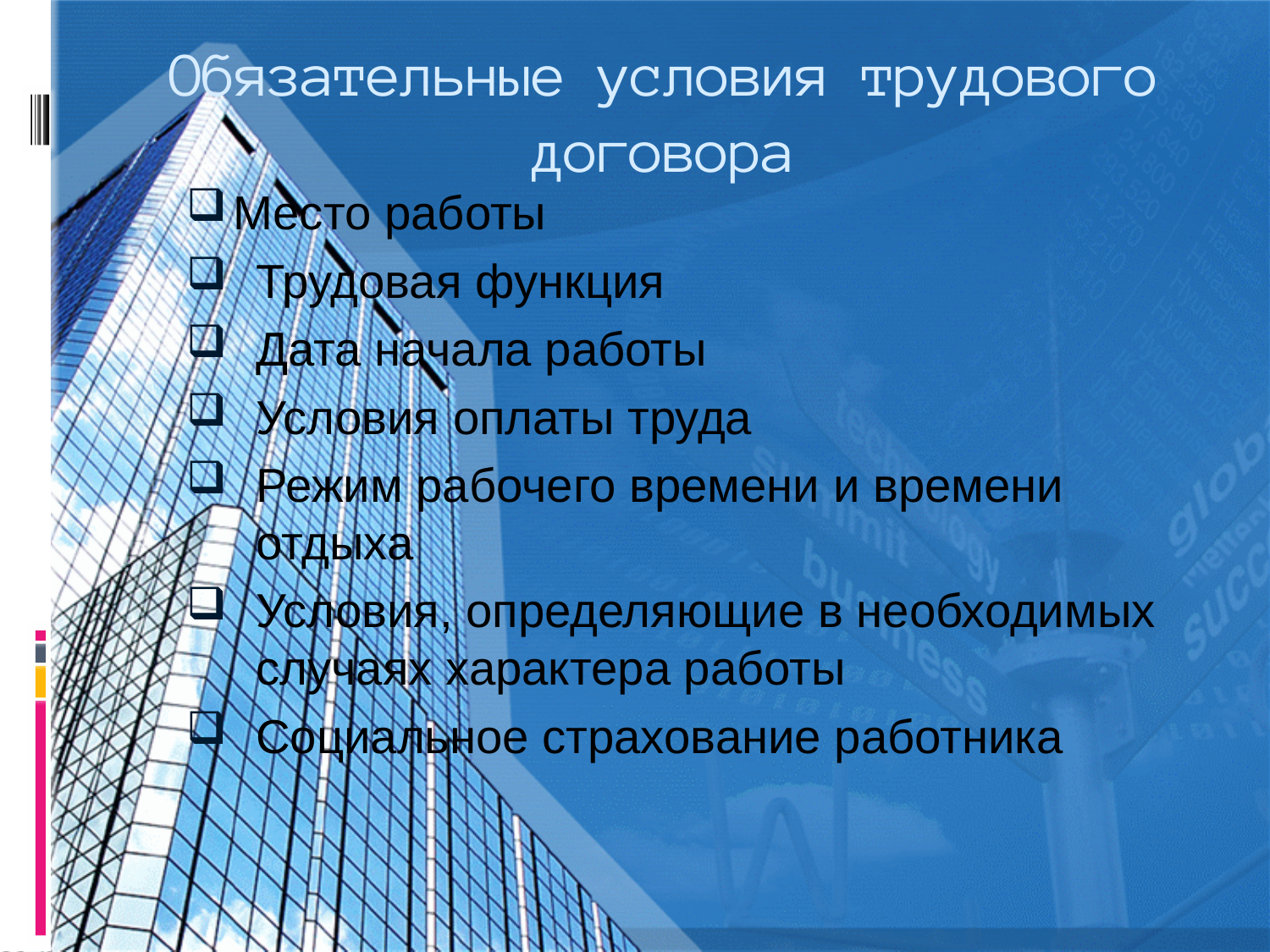

# Обязательные условия трудового договора
Место работы
Трудовая функция
Дата начала работы
Условия оплаты труда
Режим рабочего времени и времени отдыха
Условия, определяющие в необходимых случаях характера работы
Социальное страхование работника